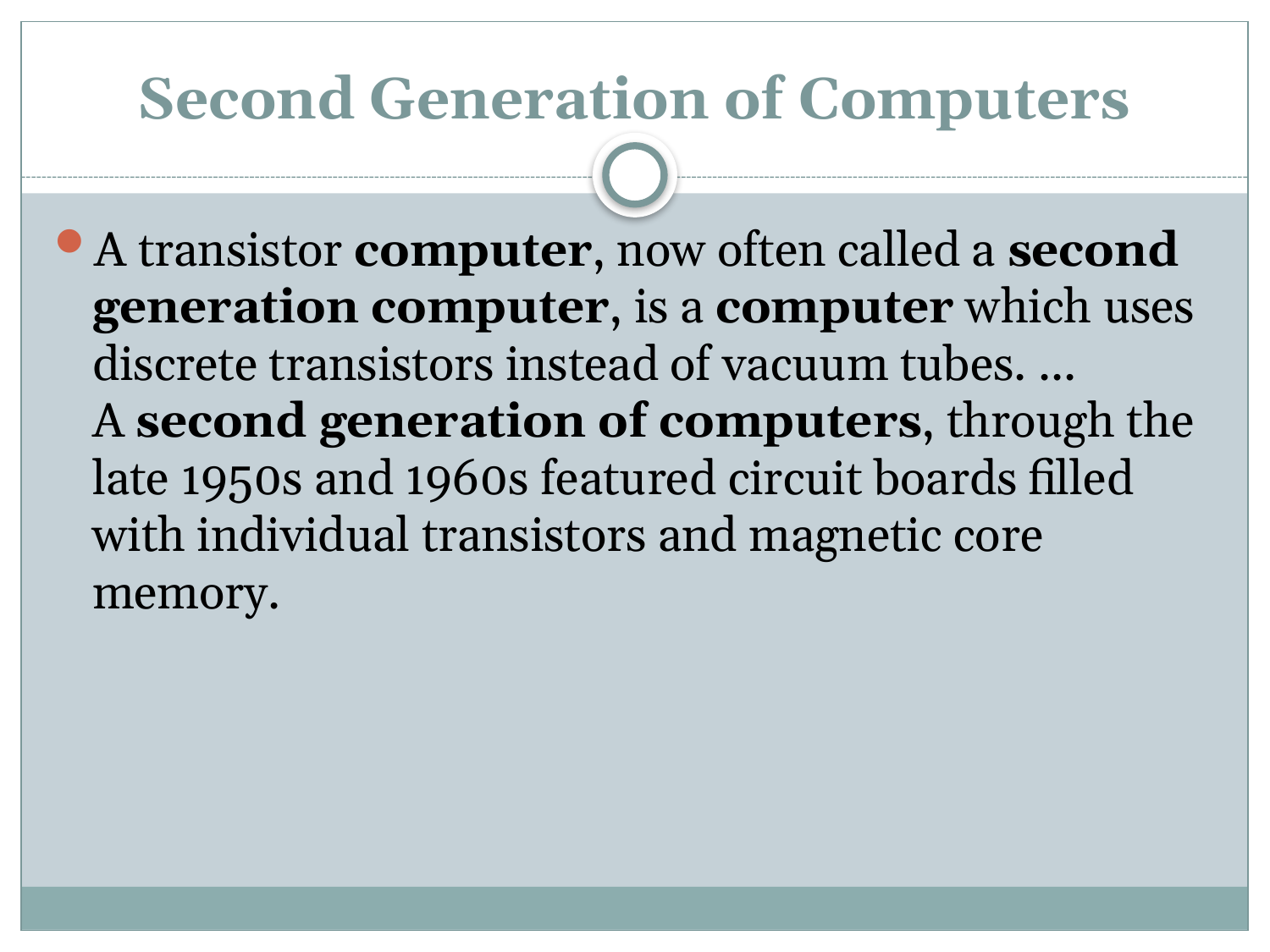

# Second Generation of Computers
A transistor computer, now often called a second generation computer, is a computer which uses discrete transistors instead of vacuum tubes. ... A second generation of computers, through the late 1950s and 1960s featured circuit boards filled with individual transistors and magnetic core memory.